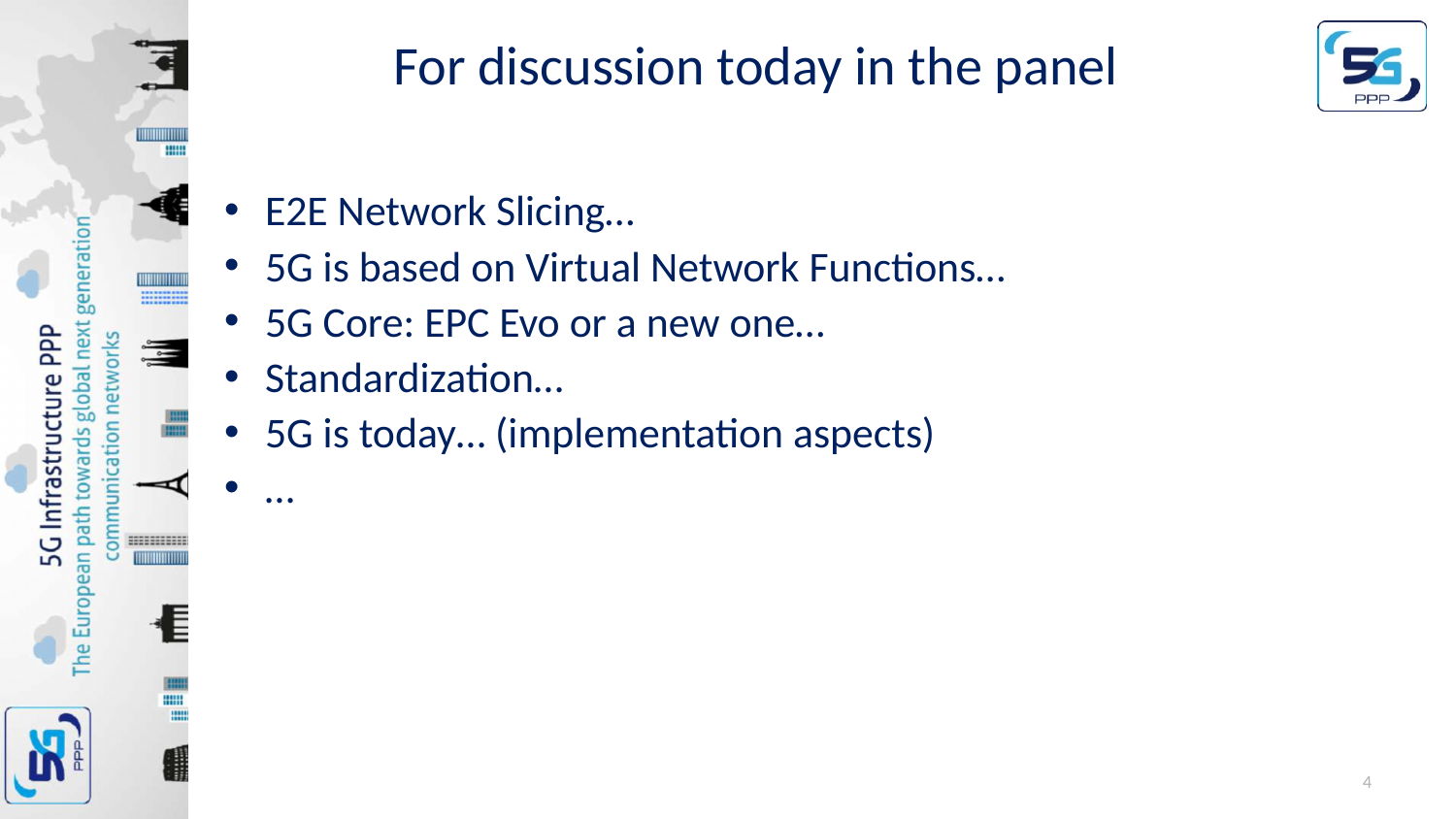

# For discussion today in the panel
E2E Network Slicing…
5G is based on Virtual Network Functions…
5G Core: EPC Evo or a new one…
Standardization…
5G is today… (implementation aspects)
…

4